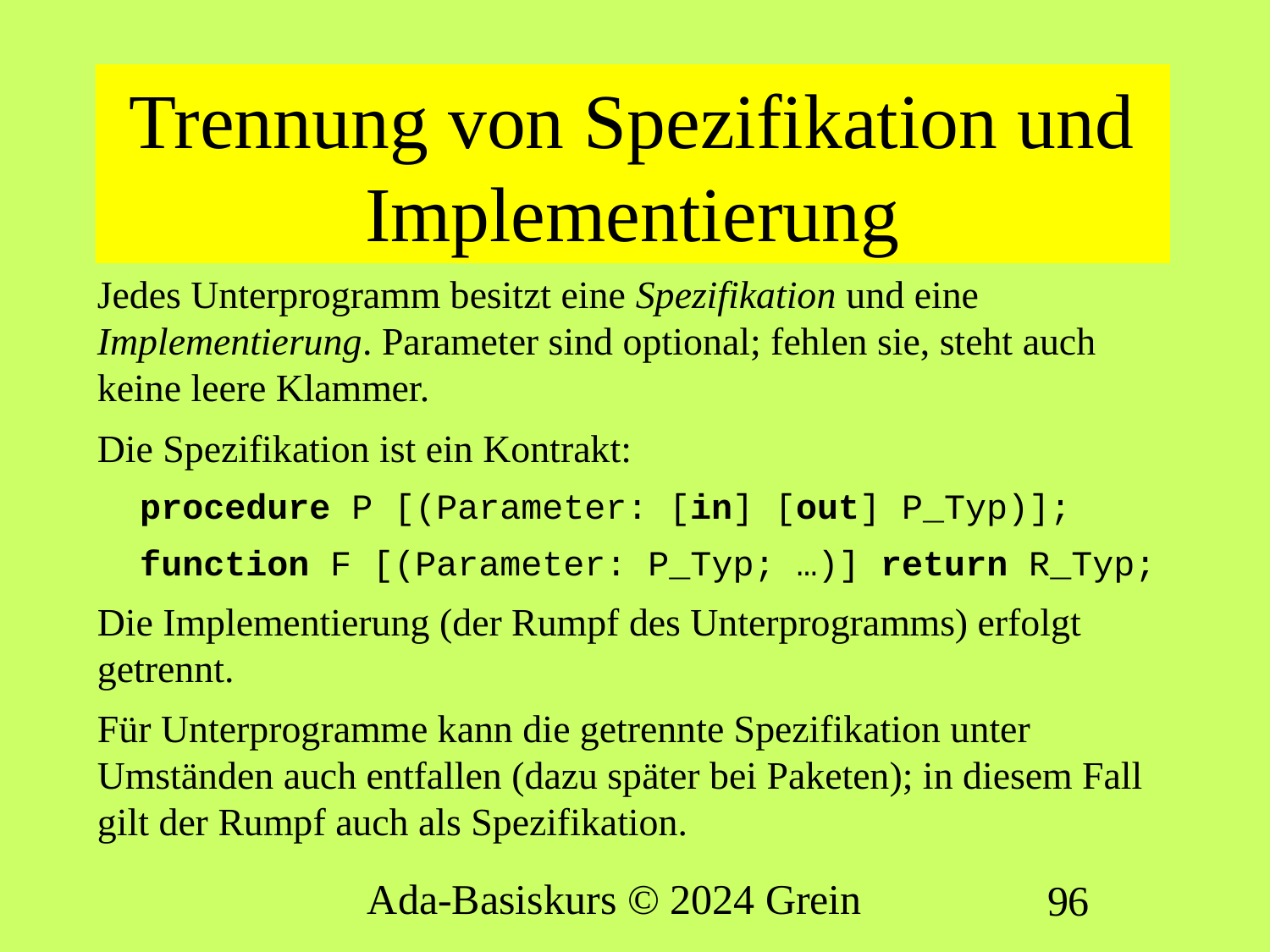

# Trennung von Spezifikation und Implementierung
Jedes Unterprogramm besitzt eine Spezifikation und eine Implementierung. Parameter sind optional; fehlen sie, steht auch keine leere Klammer.
Die Spezifikation ist ein Kontrakt:
  procedure P [(Parameter: [in] [out] P_Typ)];
  function F [(Parameter: P_Typ; …)] return R_Typ;
Die Implementierung (der Rumpf des Unterprogramms) erfolgt getrennt.
Für Unterprogramme kann die getrennte Spezifikation unter Umständen auch entfallen (dazu später bei Paketen); in diesem Fall gilt der Rumpf auch als Spezifikation.
Ada-Basiskurs © 2024 Grein
96